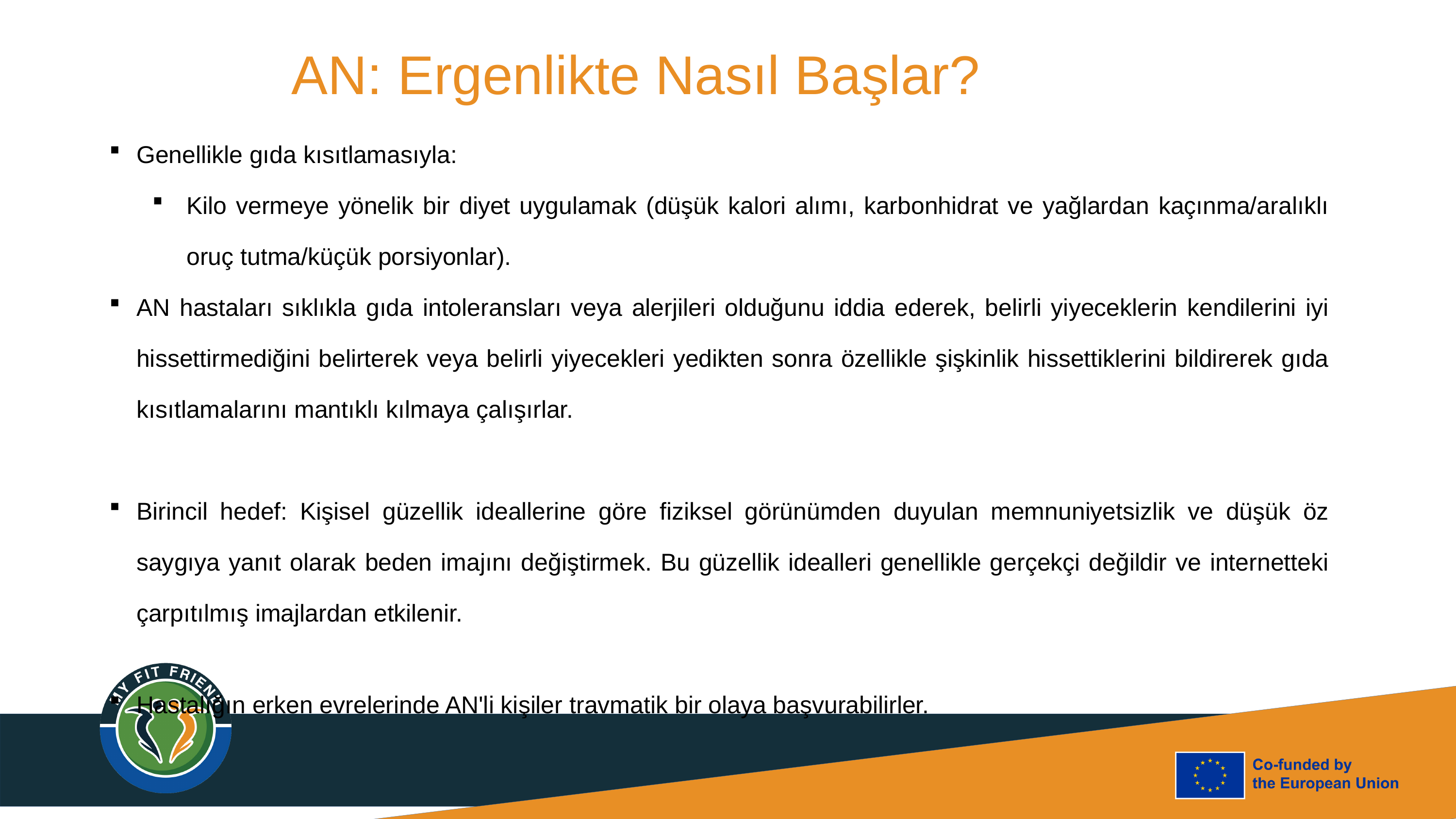

AN: Ergenlikte Nasıl Başlar?
Genellikle gıda kısıtlamasıyla:
Kilo vermeye yönelik bir diyet uygulamak (düşük kalori alımı, karbonhidrat ve yağlardan kaçınma/aralıklı oruç tutma/küçük porsiyonlar).
AN hastaları sıklıkla gıda intoleransları veya alerjileri olduğunu iddia ederek, belirli yiyeceklerin kendilerini iyi hissettirmediğini belirterek veya belirli yiyecekleri yedikten sonra özellikle şişkinlik hissettiklerini bildirerek gıda kısıtlamalarını mantıklı kılmaya çalışırlar.

Birincil hedef: Kişisel güzellik ideallerine göre fiziksel görünümden duyulan memnuniyetsizlik ve düşük öz saygıya yanıt olarak beden imajını değiştirmek. Bu güzellik idealleri genellikle gerçekçi değildir ve internetteki çarpıtılmış imajlardan etkilenir.

Hastalığın erken evrelerinde AN'li kişiler travmatik bir olaya başvurabilirler.